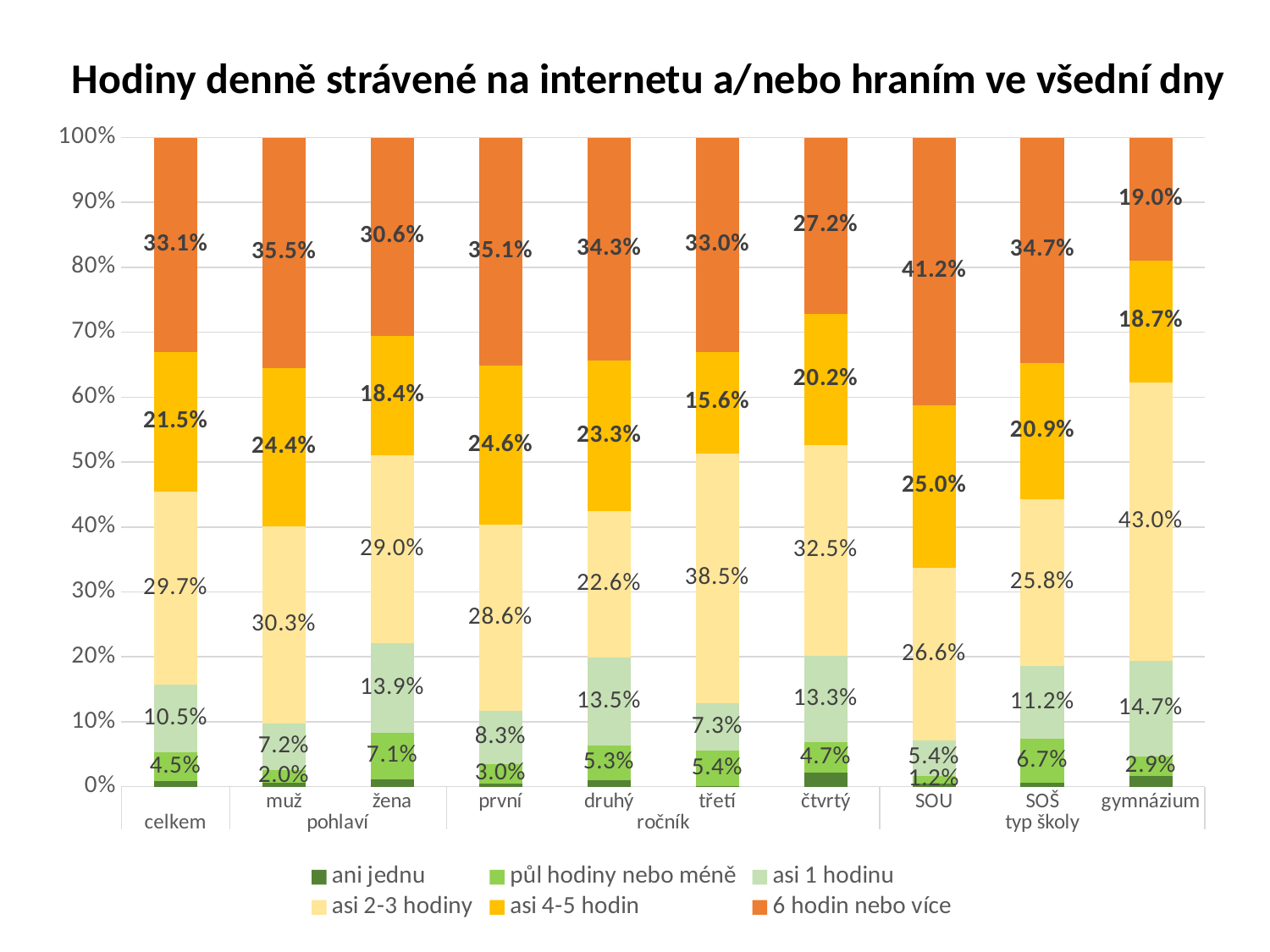

Hodiny denně strávené na internetu a/nebo hraním ve všední dny

### Chart

| Category | ani jednu | půl hodiny nebo méně | asi 1 hodinu | asi 2-3 hodiny | asi 4-5 hodin | 6 hodin nebo více |
|---|---|---|---|---|---|---|
|  | 0.008339361554373722 | 0.044688458849609015 | 0.10451022637224729 | 0.2967304624600546 | 0.21489766060212406 | 0.3308338301615906 |
| muž | 0.005564862885550269 | 0.019820446750991885 | 0.07231734197869488 | 0.30317777092757986 | 0.24440373301655702 | 0.35471584444062754 |
| žena | 0.011281534653895298 | 0.07105934778074506 | 0.13864865992892403 | 0.28989351647387623 | 0.18360841418590923 | 0.3055085269766506 |
| první | 0.004464017740004458 | 0.029687314807294484 | 0.0828847924021736 | 0.2859974943660609 | 0.24607329824806995 | 0.3508930824363938 |
| druhý | 0.010450760463052974 | 0.05253531161425923 | 0.13537521008397843 | 0.22561875408552423 | 0.2330692847282932 | 0.34295067902489107 |
| třetí | 0.0011022874790394426 | 0.05447031781291043 | 0.0729336028621169 | 0.3851636218342554 | 0.15603472319638415 | 0.3302954468152928 |
| čtvrtý | 0.02134722272337096 | 0.04699288366857529 | 0.13307086179452482 | 0.3247365107990366 | 0.2020548790181868 | 0.27179764199630674 |
| SOU | 0.005252084192805564 | 0.01177405043759616 | 0.05380297699223722 | 0.26644104787821477 | 0.25027517144575934 | 0.4124546690533877 |
| SOŠ | 0.006355336778556327 | 0.0672575120398843 | 0.11217597483273507 | 0.25753905253351717 | 0.20928237803175875 | 0.34738974578354737 |
| gymnázium | 0.016930385396092748 | 0.029443389615504037 | 0.14723187837820126 | 0.429612053969672 | 0.18673610781495006 | 0.1900461848255805 |